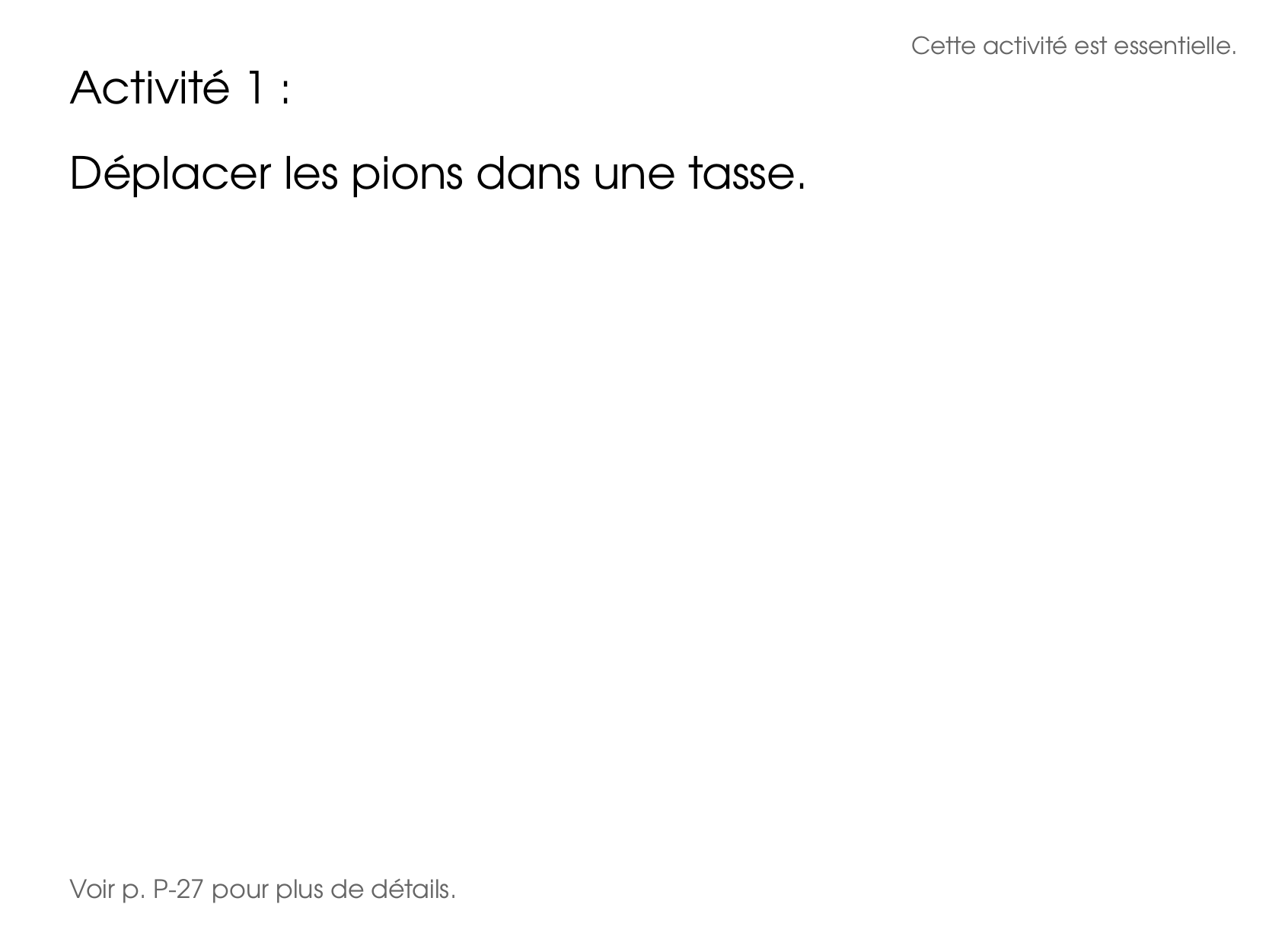

Cette activité est essentielle.
Activité 1 :
Déplacer les pions dans une tasse.
Voir p. P-27 pour plus de détails.